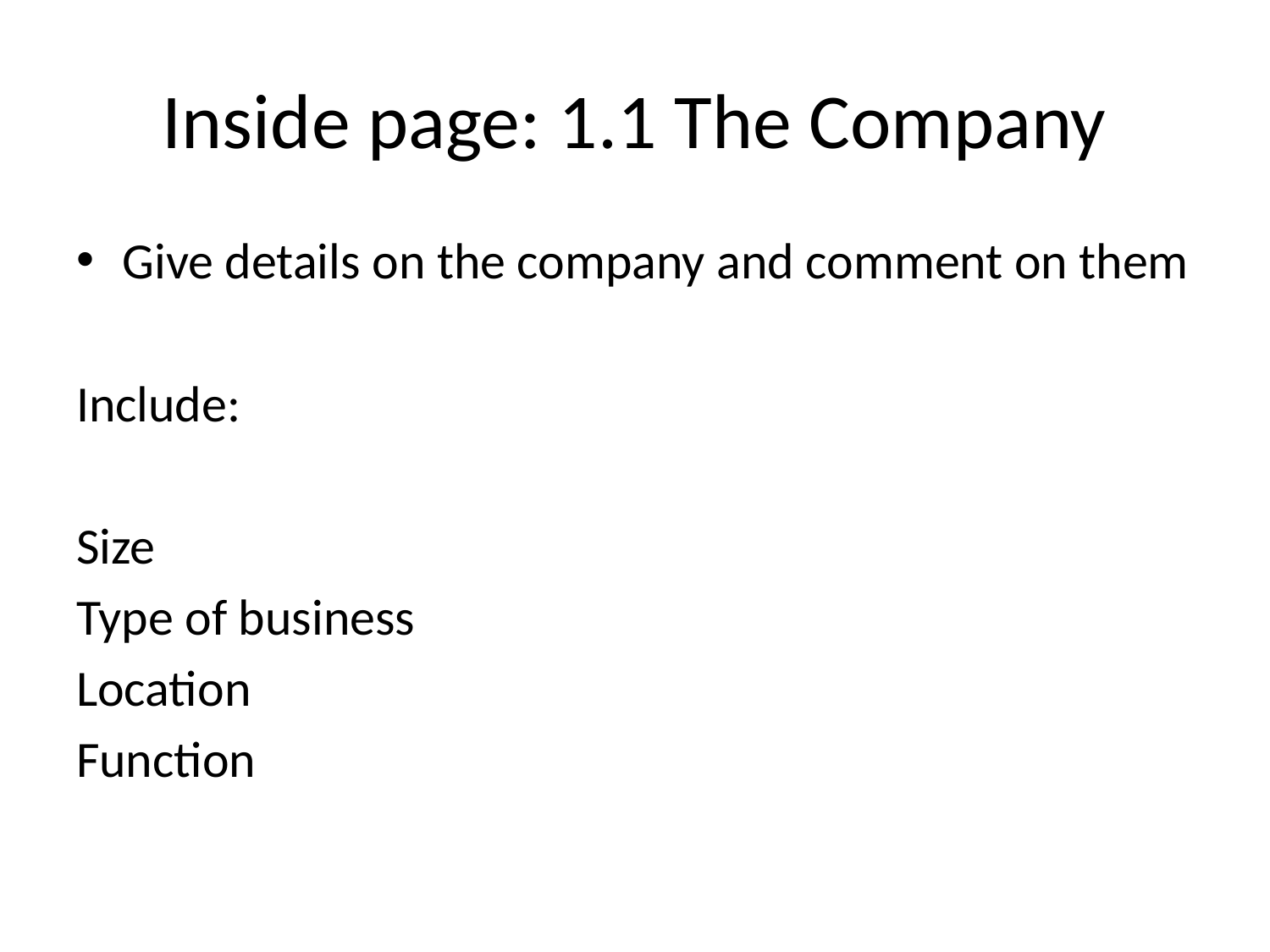

# Inside page: 1.1 The Company
Give details on the company and comment on them

Include:

Size
Type of business
Location
Function